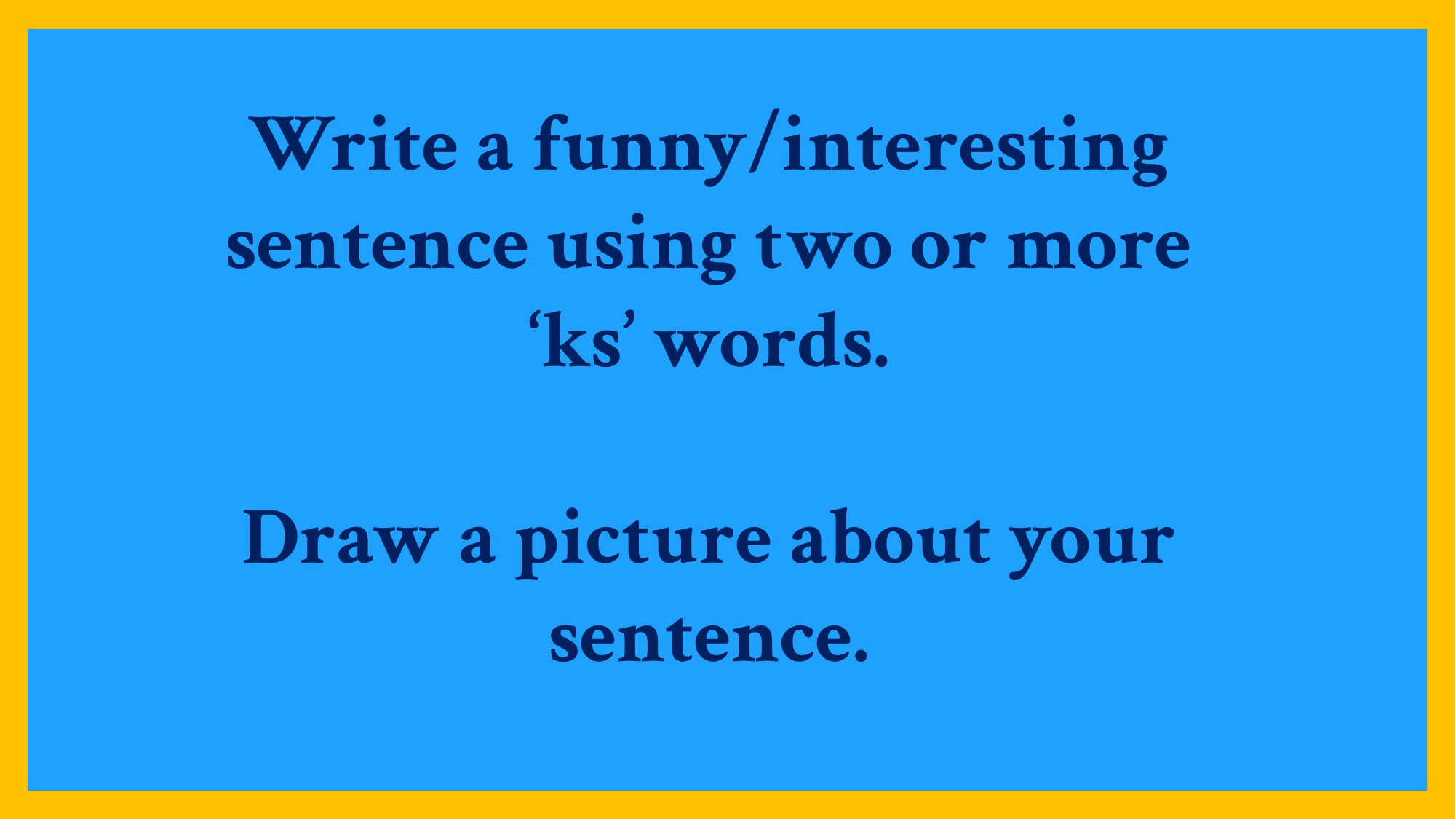

Write a funny/interesting sentence using two or more ‘ks’ words.

Draw a picture about your sentence.